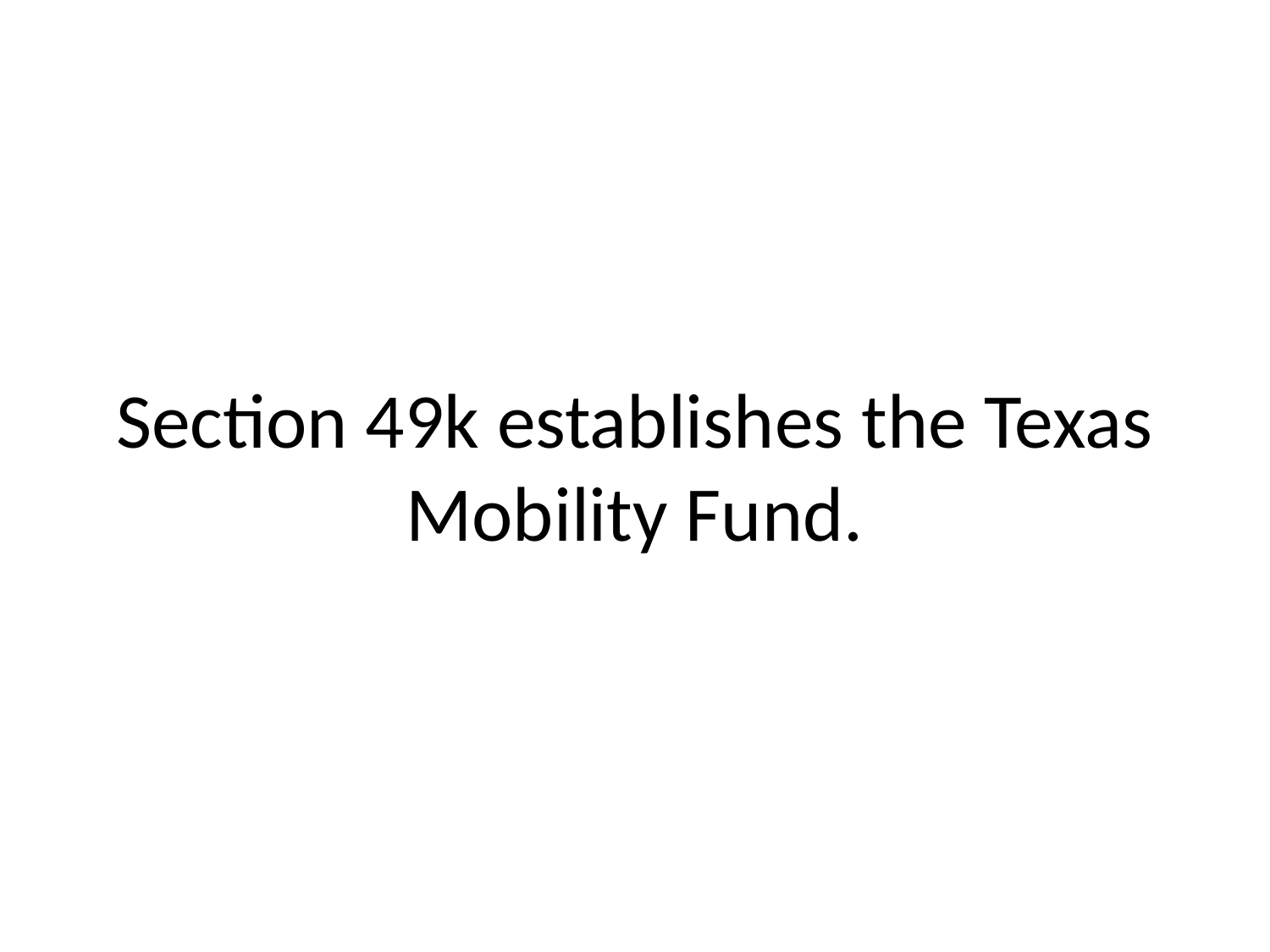

# Section 49k establishes the Texas Mobility Fund.